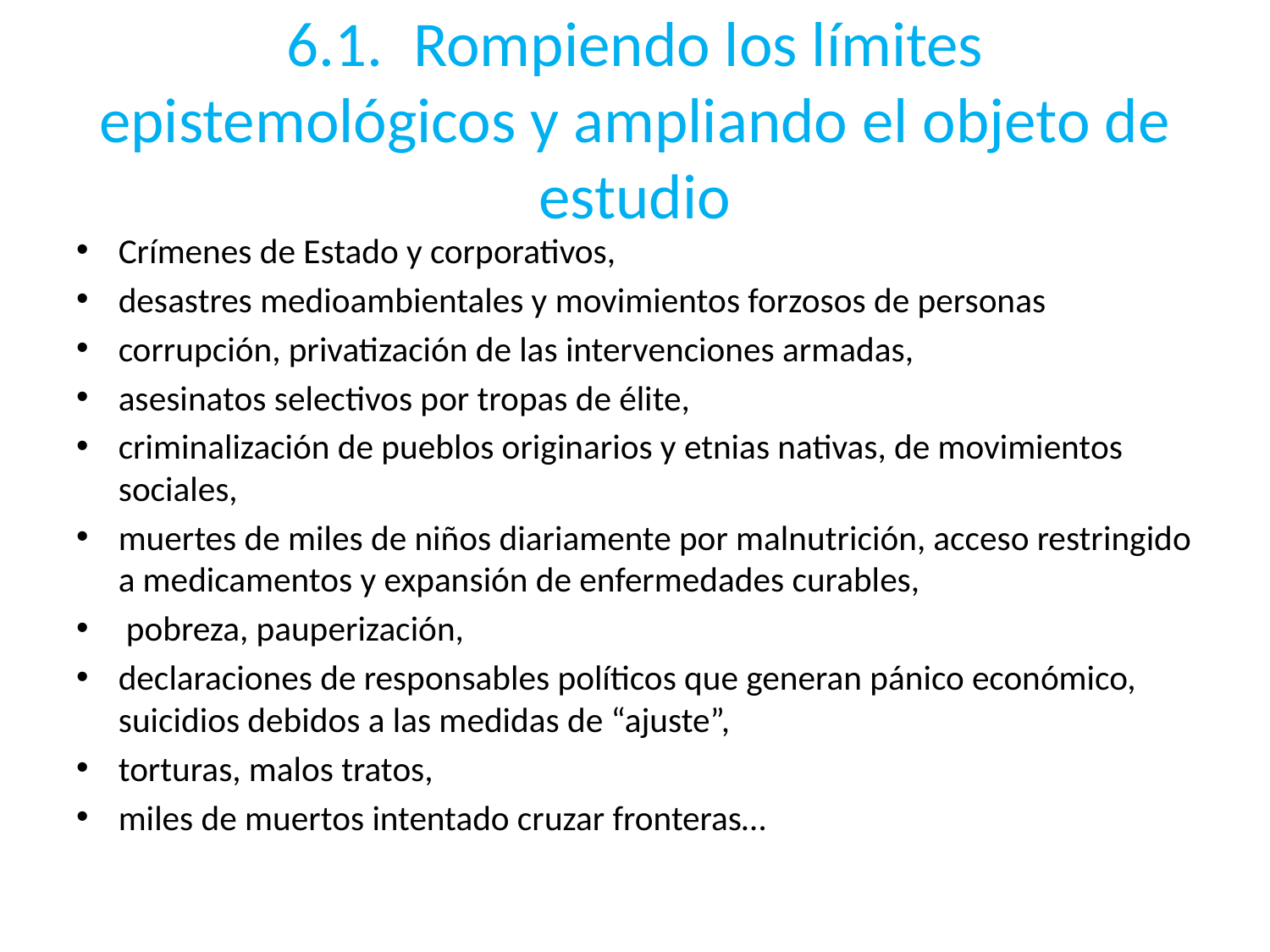

# 6.1.	Rompiendo los límites epistemológicos y ampliando el objeto de estudio
Crímenes de Estado y corporativos,
desastres medioambientales y movimientos forzosos de personas
corrupción, privatización de las intervenciones armadas,
asesinatos selectivos por tropas de élite,
criminalización de pueblos originarios y etnias nativas, de movimientos sociales,
muertes de miles de niños diariamente por malnutrición, acceso restringido a medicamentos y expansión de enfermedades curables,
 pobreza, pauperización,
declaraciones de responsables políticos que generan pánico económico, suicidios debidos a las medidas de “ajuste”,
torturas, malos tratos,
miles de muertos intentado cruzar fronteras…